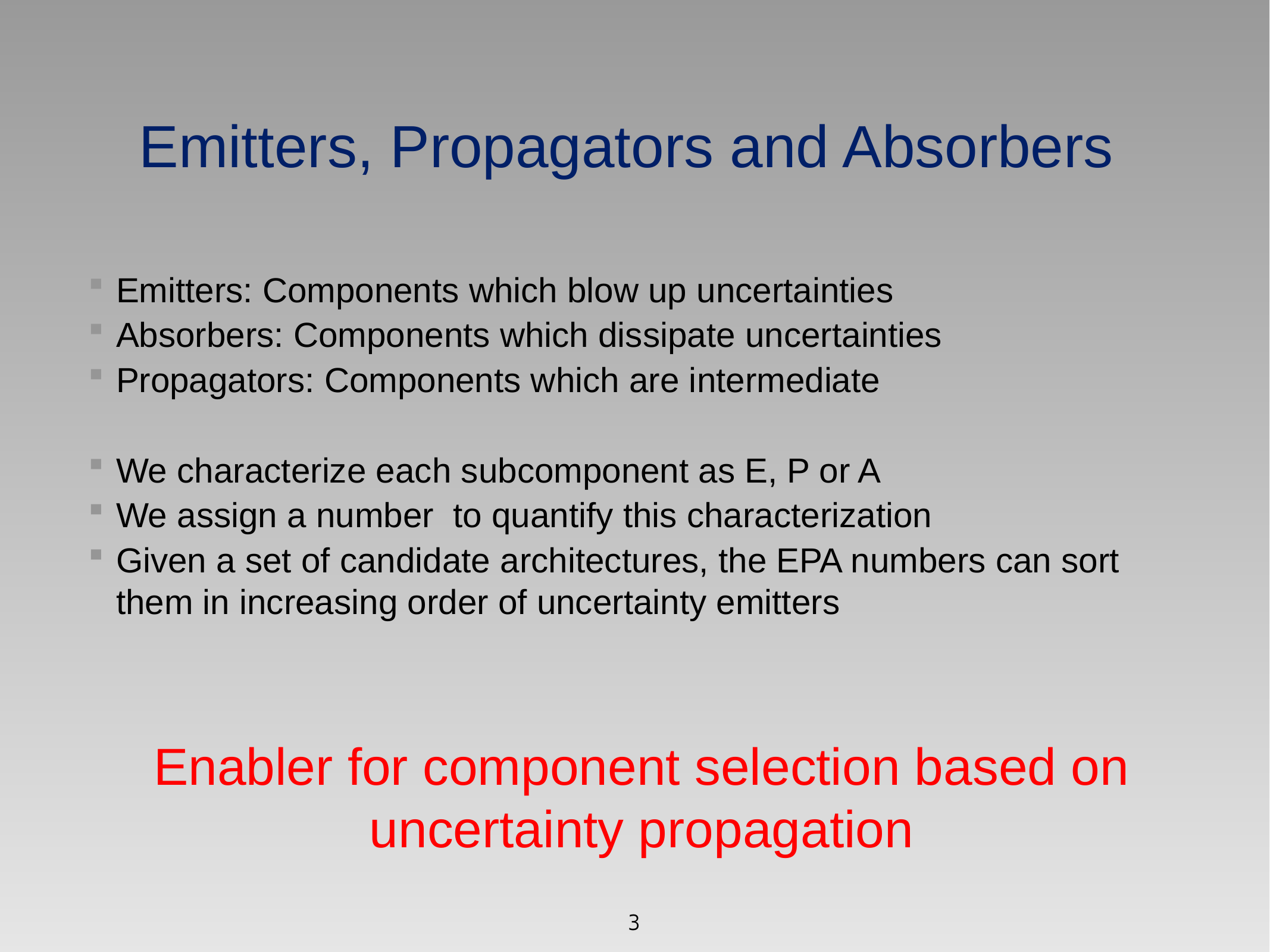

# Emitters, Propagators and Absorbers
Emitters: Components which blow up uncertainties
Absorbers: Components which dissipate uncertainties
Propagators: Components which are intermediate

We characterize each subcomponent as E, P or A
We assign a number  to quantify this characterization
Given a set of candidate architectures, the EPA numbers can sort them in increasing order of uncertainty emitters

Enabler for component selection based on uncertainty propagation
3